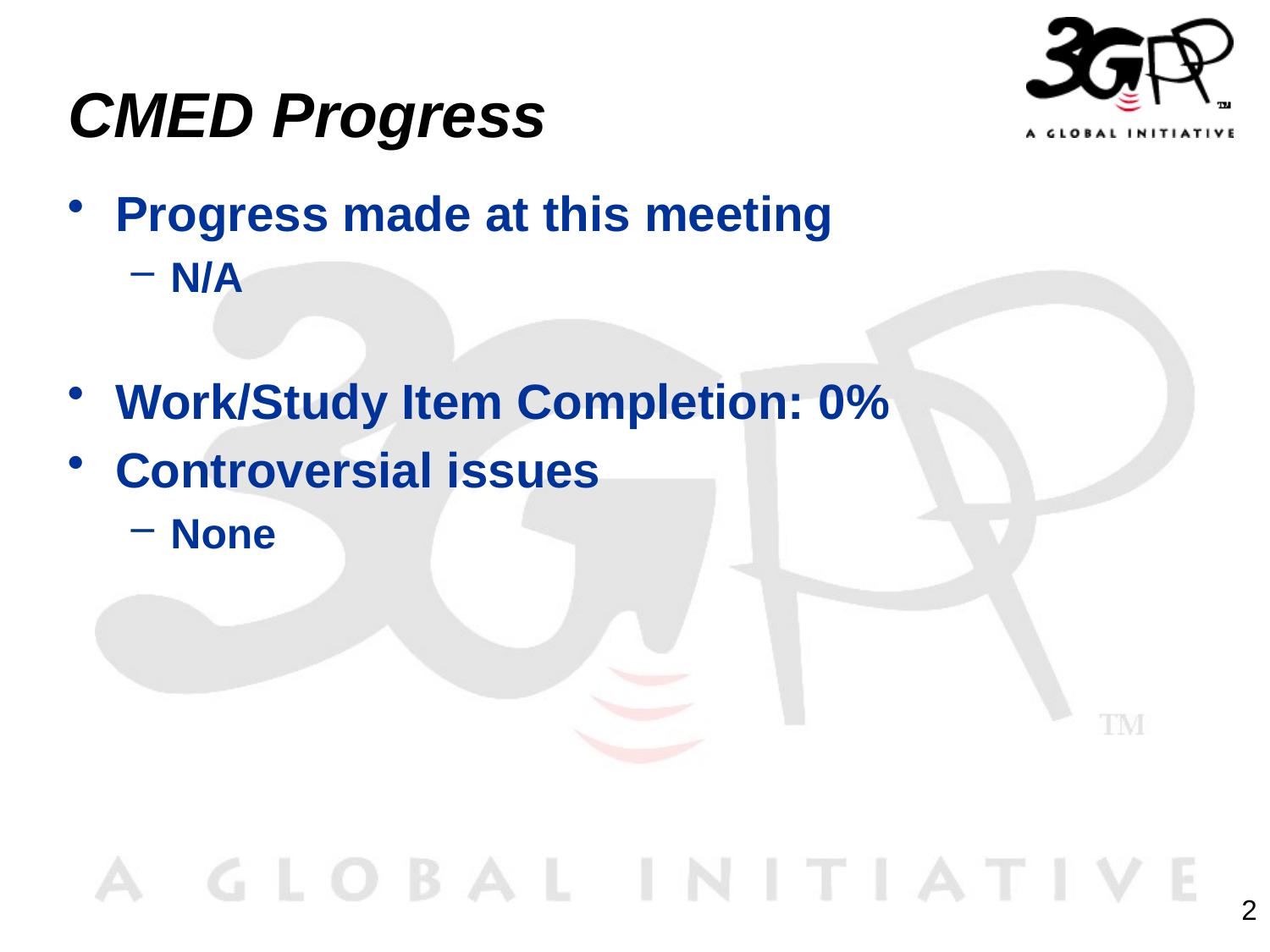

# CMED Progress
Progress made at this meeting
N/A

Work/Study Item Completion: 0%
Controversial issues
None
2